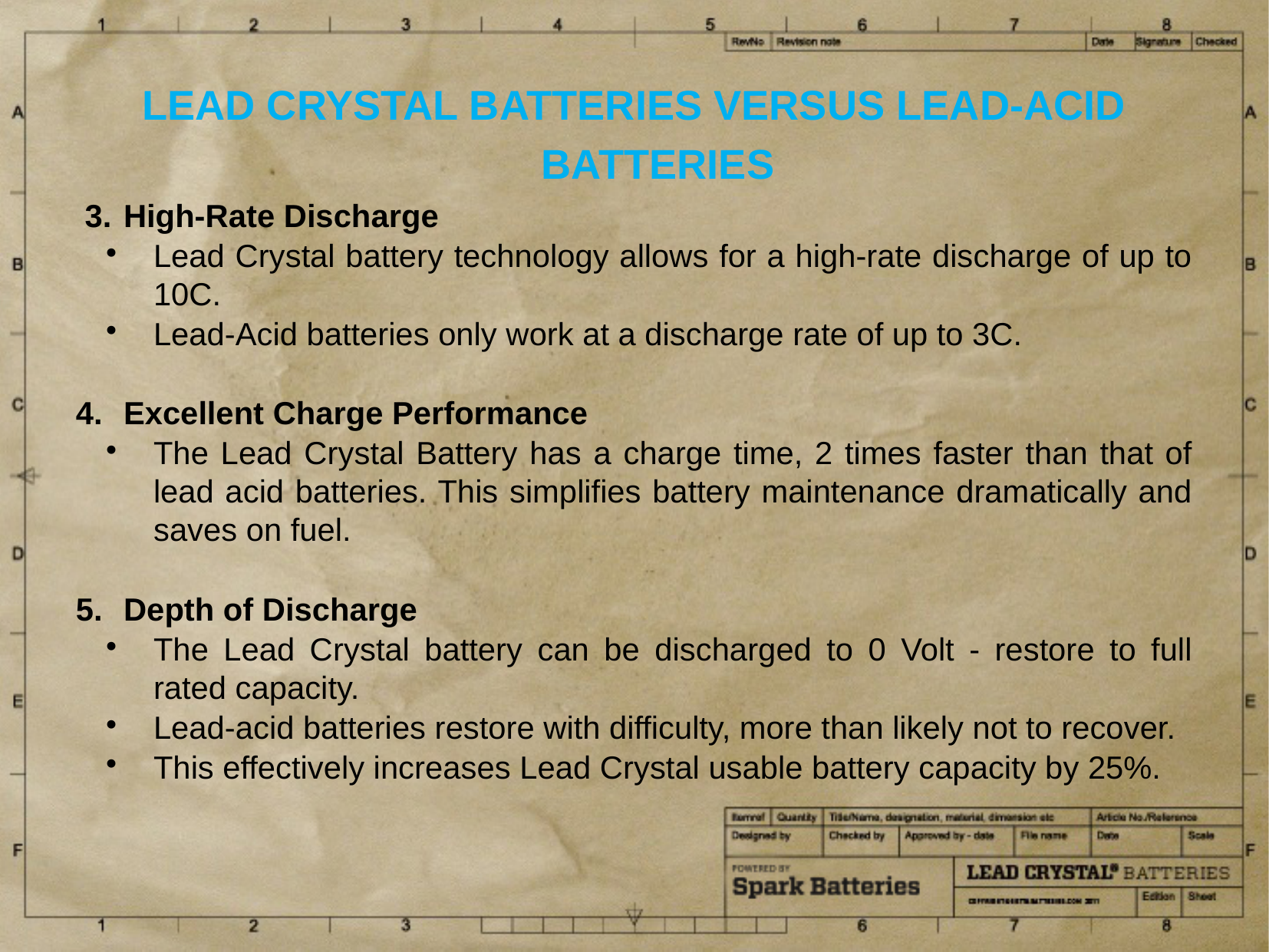

LEAD CRYSTAL BATTERIES VERSUS LEAD-ACID BATTERIES
 3.	High-Rate Discharge
Lead Crystal battery technology allows for a high-rate discharge of up to 10C.
Lead-Acid batteries only work at a discharge rate of up to 3C.

4.	Excellent Charge Performance
The Lead Crystal Battery has a charge time, 2 times faster than that of lead acid batteries. This simplifies battery maintenance dramatically and saves on fuel.

5.	Depth of Discharge
The Lead Crystal battery can be discharged to 0 Volt - restore to full rated capacity.
Lead-acid batteries restore with difficulty, more than likely not to recover.
This effectively increases Lead Crystal usable battery capacity by 25%.